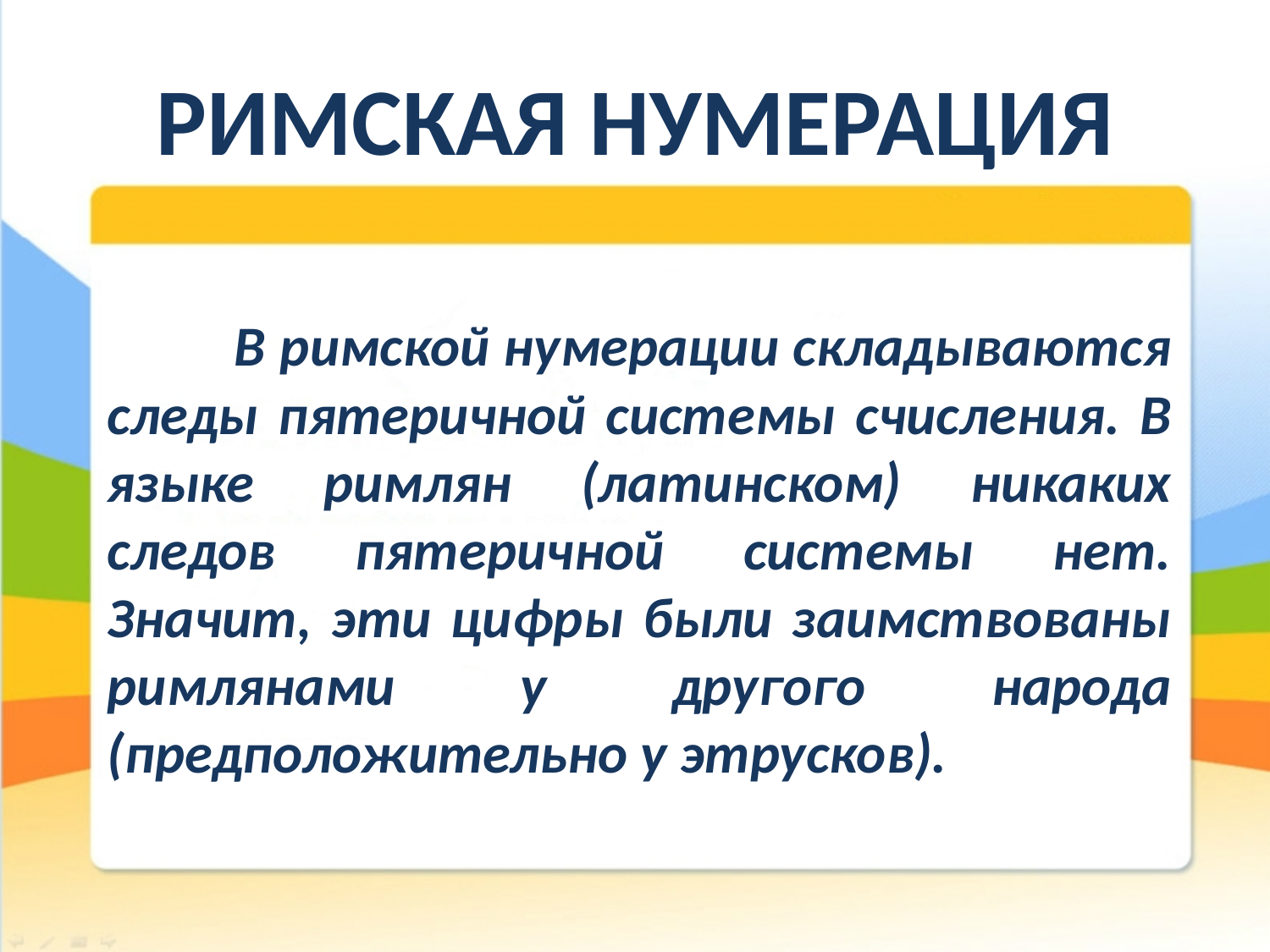

# РИМСКАЯ НУМЕРАЦИЯ
	В римской нумерации складываются следы пятеричной системы счисления. В языке римлян (латинском) никаких следов пятеричной системы нет. Значит, эти цифры были заимствованы римлянами у другого народа (предположительно у этрусков).